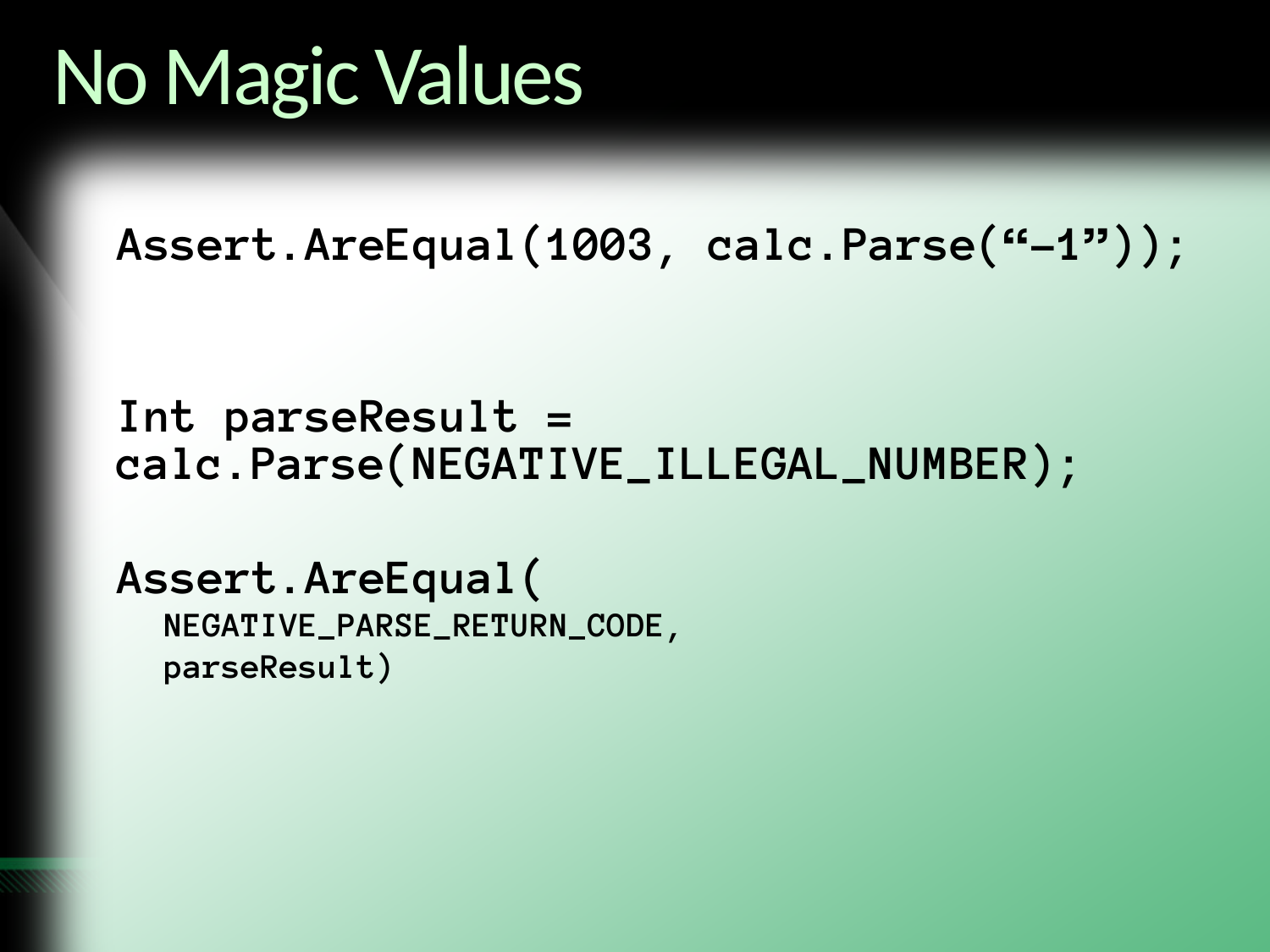

# No Magic Values
Assert.AreEqual(1003, calc.Parse(“-1”));

Int parseResult = calc.Parse(NEGATIVE_ILLEGAL_NUMBER);

Assert.AreEqual(
NEGATIVE_PARSE_RETURN_CODE,
parseResult)